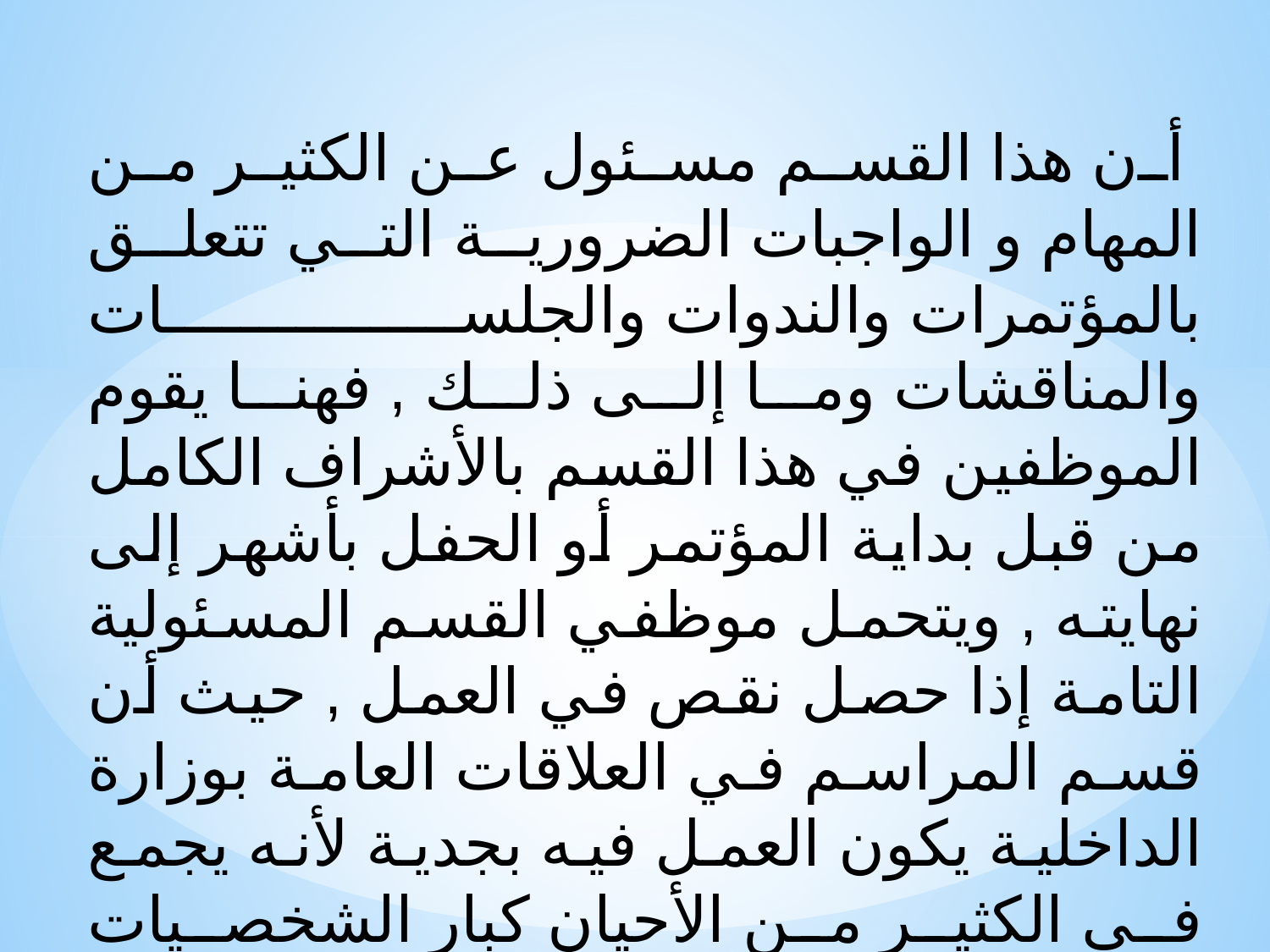

أن هذا القسم مسئول عن الكثير من المهام و الواجبات الضرورية التي تتعلق بالمؤتمرات والندوات والجلسات والمناقشات وما إلى ذلك , فهنا يقوم الموظفين في هذا القسم بالأشراف الكامل من قبل بداية المؤتمر أو الحفل بأشهر إلى نهايته , ويتحمل موظفي القسم المسئولية التامة إذا حصل نقص في العمل , حيث أن قسم المراسم في العلاقات العامة بوزارة الداخلية يكون العمل فيه بجدية لأنه يجمع في الكثير من الأحيان كبار الشخصيات الهامة في الدولة .